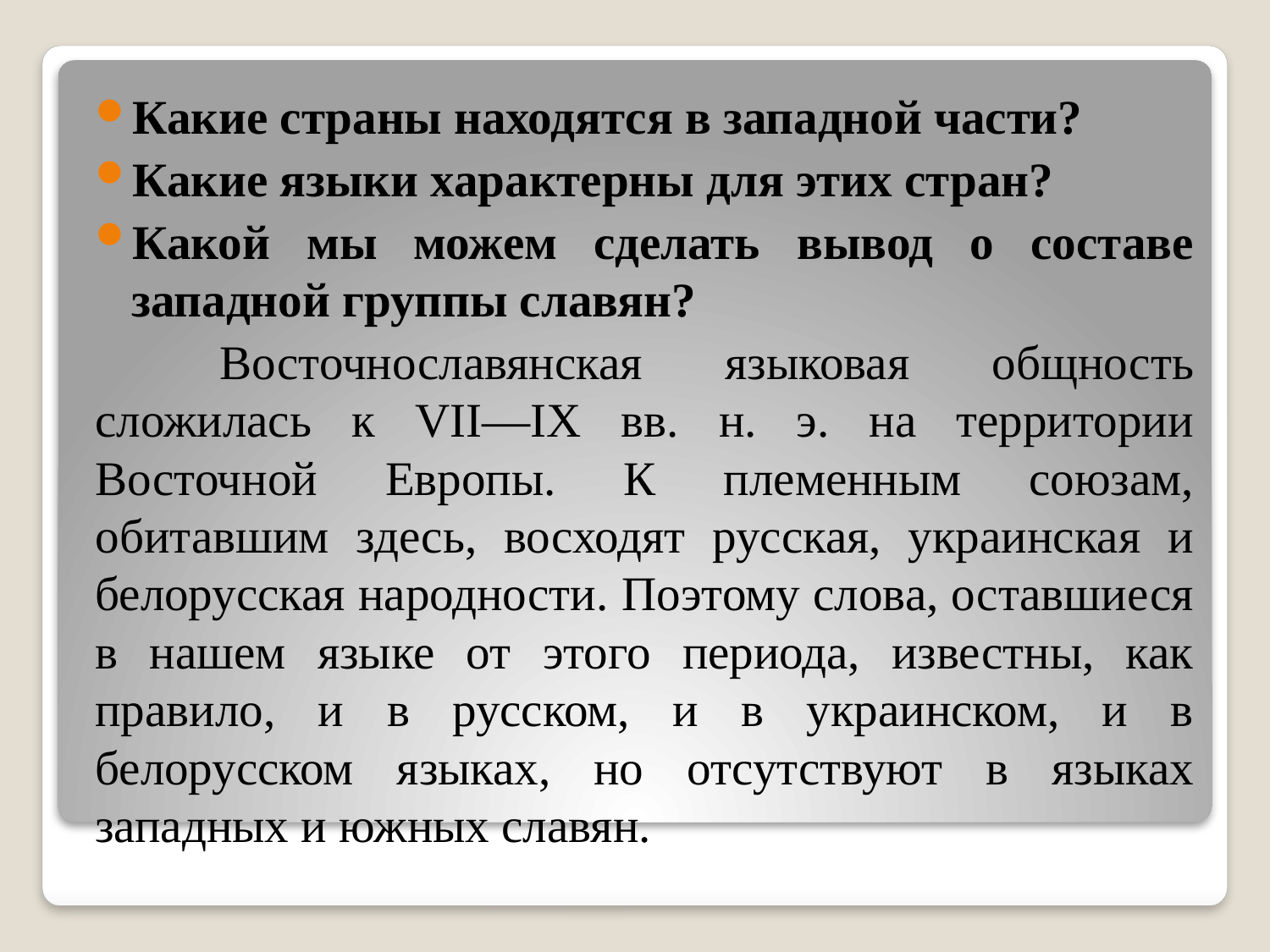

Какие страны находятся в западной части?
Какие языки характерны для этих стран?
Какой мы можем сделать вывод о составе западной группы славян?
	Восточнославянская языковая общность сложилась к VII—IX вв. н. э. на территории Восточной Европы. К племенным союзам, обитавшим здесь, восходят русская, украинская и белорусская народности. Поэтому слова, оставшиеся в нашем языке от этого периода, известны, как правило, и в русском, и в украинском, и в белорусском языках, но отсутствуют в языках западных и южных славян.